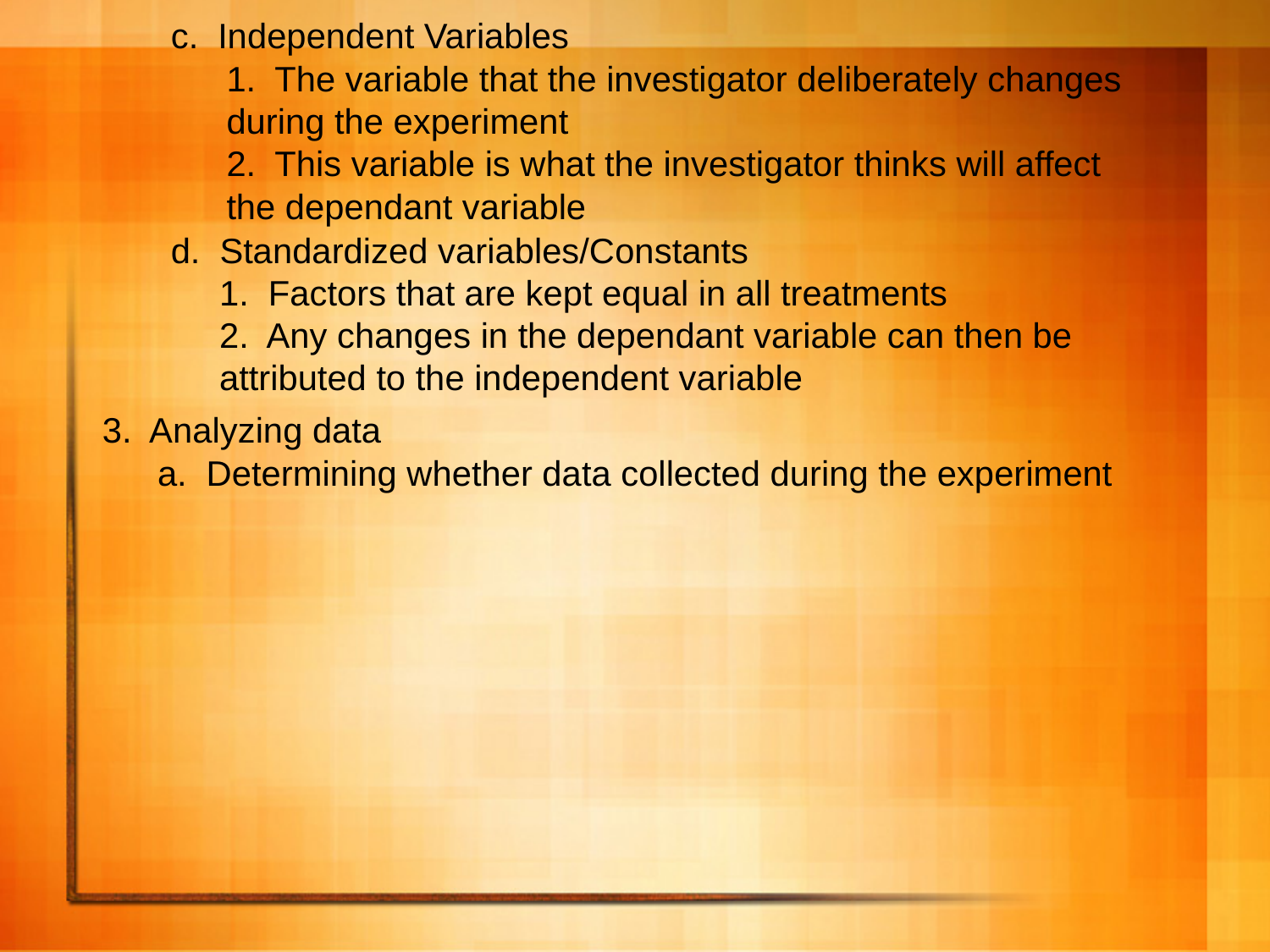

c.  Independent Variables
		1.  The variable that the investigator deliberately changes 			during the experiment
		2.  This variable is what the investigator thinks will affect 			the dependant variable
	d.  Standardized variables/Constants
		1.  Factors that are kept equal in all treatments
		2.  Any changes in the dependant variable can then be 			attributed to the independent variable
	3.  Analyzing data
		a.  Determining whether data collected during the experiment 			supports or does not support the hypothesis